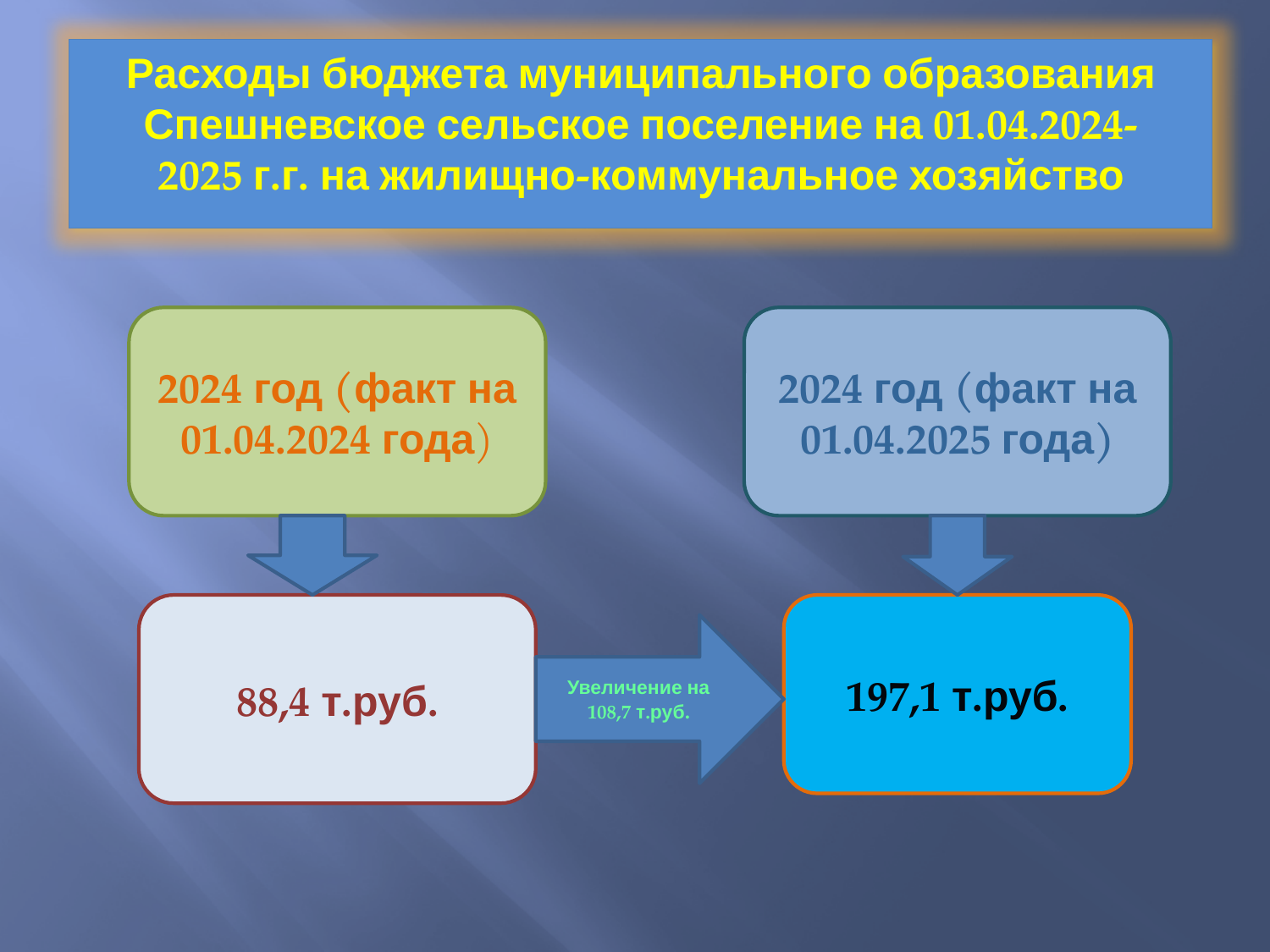

Расходы бюджета муниципального образования Спешневское сельское поселение на 01.04.2024-
2025 г.г. на жилищно-коммунальное хозяйство
2024 год (факт на 01.04.2024 года)
2024 год (факт на 01.04.2025 года)

88,4 т.руб.
197,1 т.руб.
Увеличение на 108,7 т.руб.